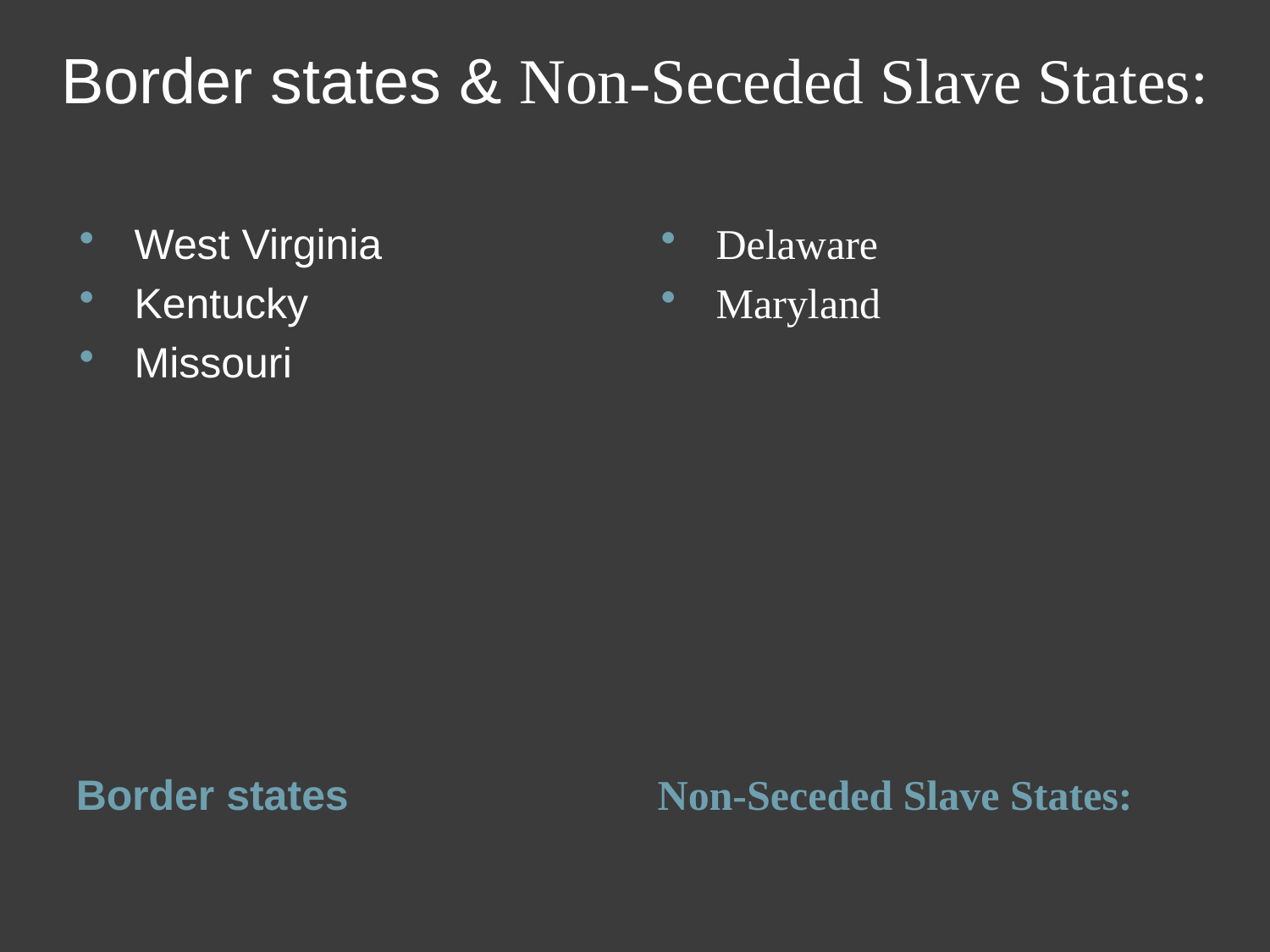

# Border states & Non-Seceded Slave States:
West Virginia
Kentucky
Missouri

Delaware
Maryland

Border states
Non-Seceded Slave States: